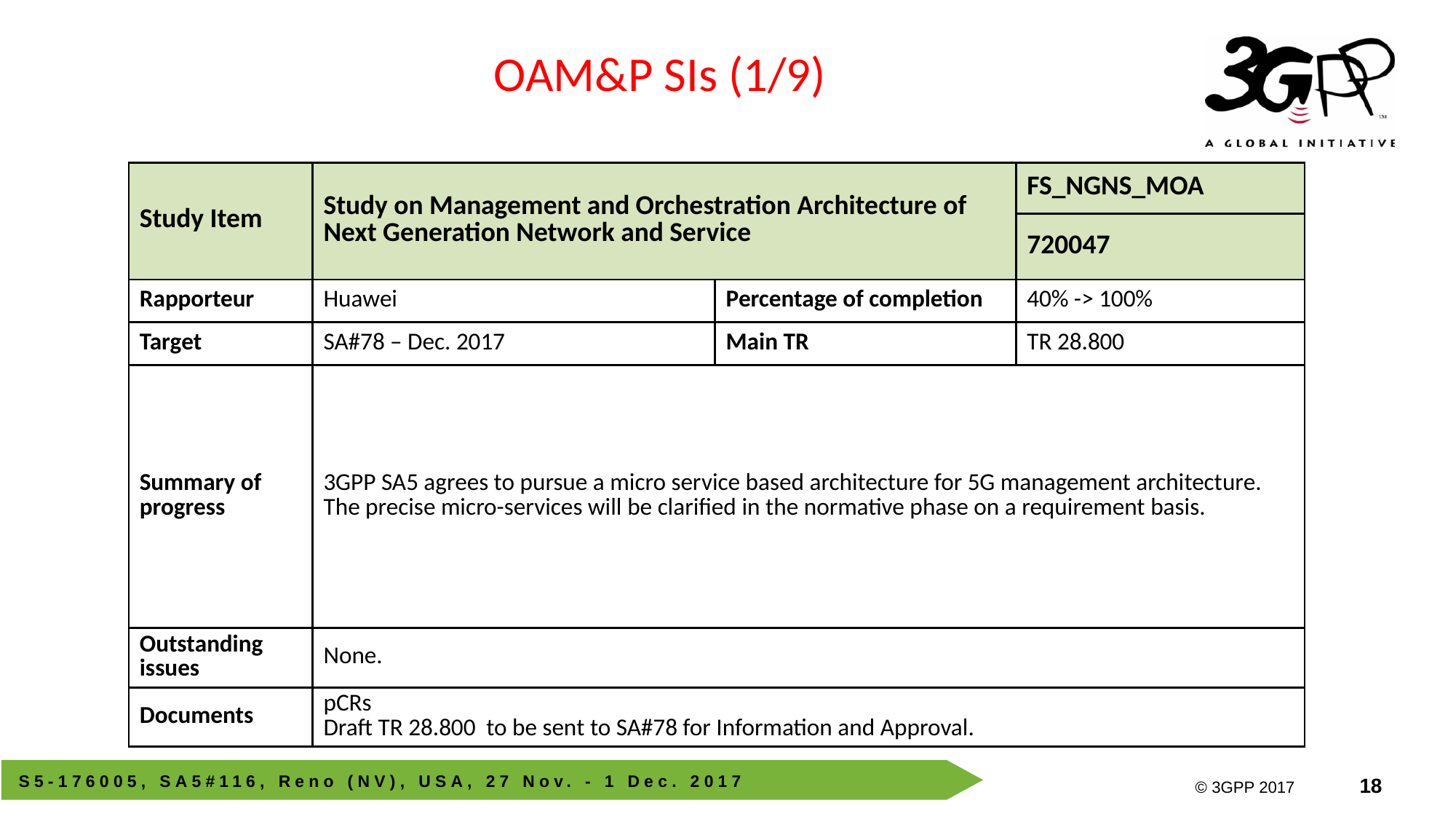

OAM&P SIs (1/9)
| Study Item | Study on Management and Orchestration Architecture of Next Generation Network and Service |  | FS\_NGNS\_MOA |
| --- | --- | --- | --- |
|  |  |  | 720047 |
| Rapporteur | Huawei | Percentage of completion | 40% -> 100% |
| Target | SA#78 – Dec. 2017 | Main TR | TR 28.800 |
| Summary of progress | 3GPP SA5 agrees to pursue a micro service based architecture for 5G management architecture. The precise micro-services will be clarified in the normative phase on a requirement basis. |  |  |
| Outstanding issues | None. |  |  |
| Documents | pCRs Draft TR 28.800 to be sent to SA#78 for Information and Approval. |  |  |